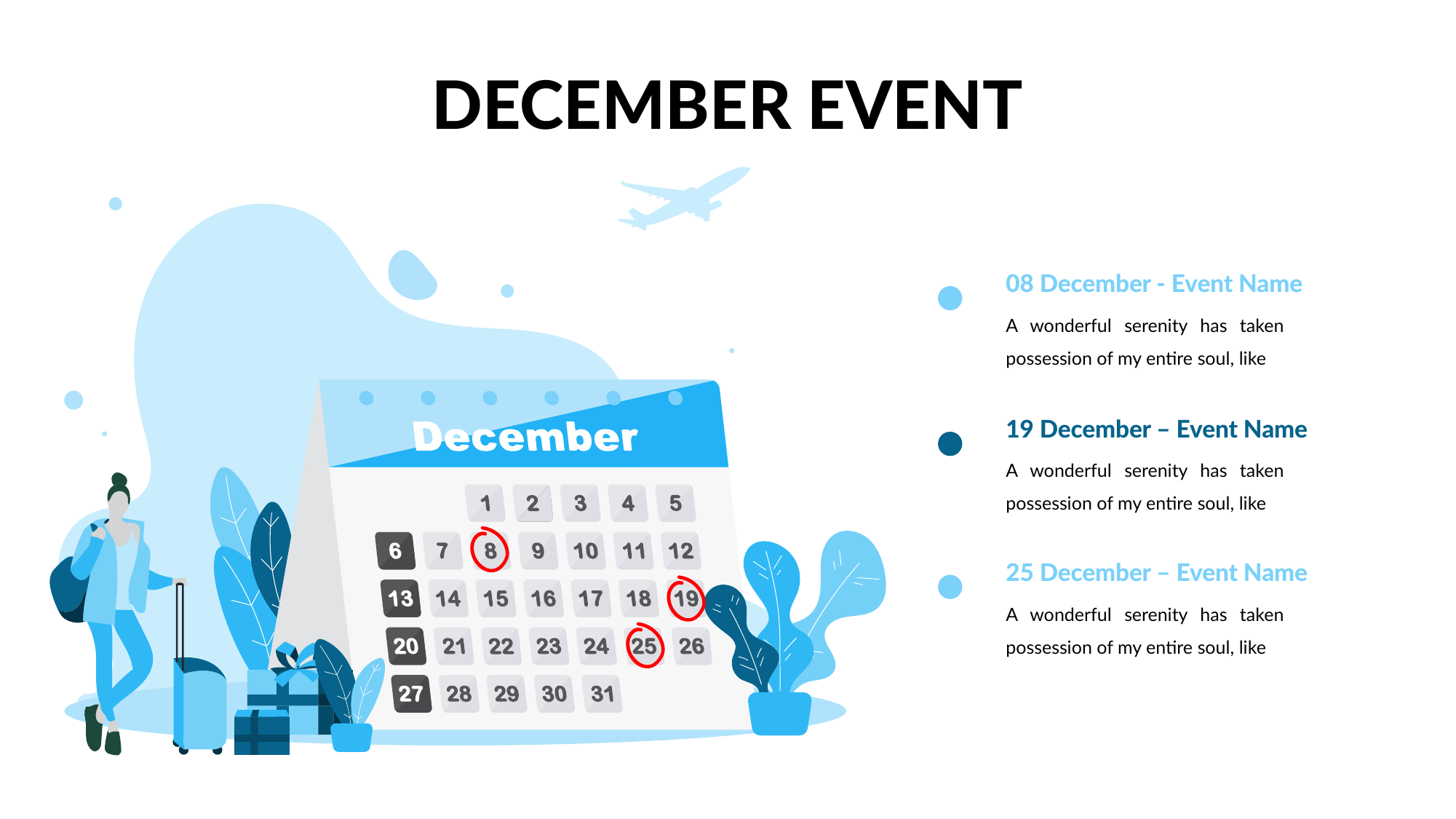

# DECEMBER EVENT

08 December - Event Name

A wonderful serenity has taken possession of my entire soul, like
19 December – Event Name

A wonderful serenity has taken possession of my entire soul, like
25 December – Event Name

A wonderful serenity has taken possession of my entire soul, like